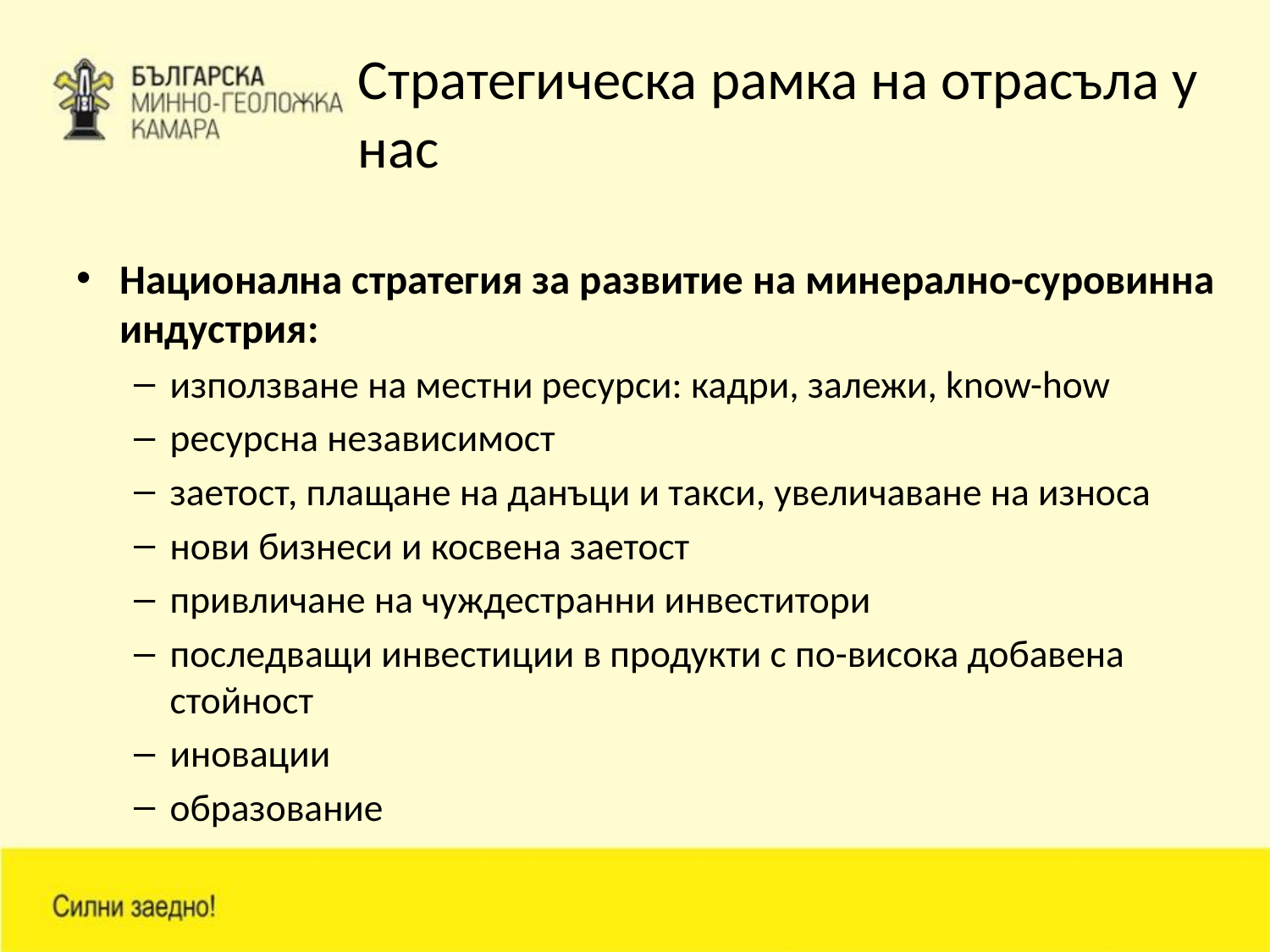

# Стратегическа рамка на отрасъла у нас
Национална стратегия за развитие на минерално-суровинна индустрия:
използване на местни ресурси: кадри, залежи, know-how
ресурсна независимост
заетост, плащане на данъци и такси, увеличаване на износа
нови бизнеси и косвена заетост
привличане на чуждестранни инвеститори
последващи инвестиции в продукти с по-висока добавена стойност
иновации
образование